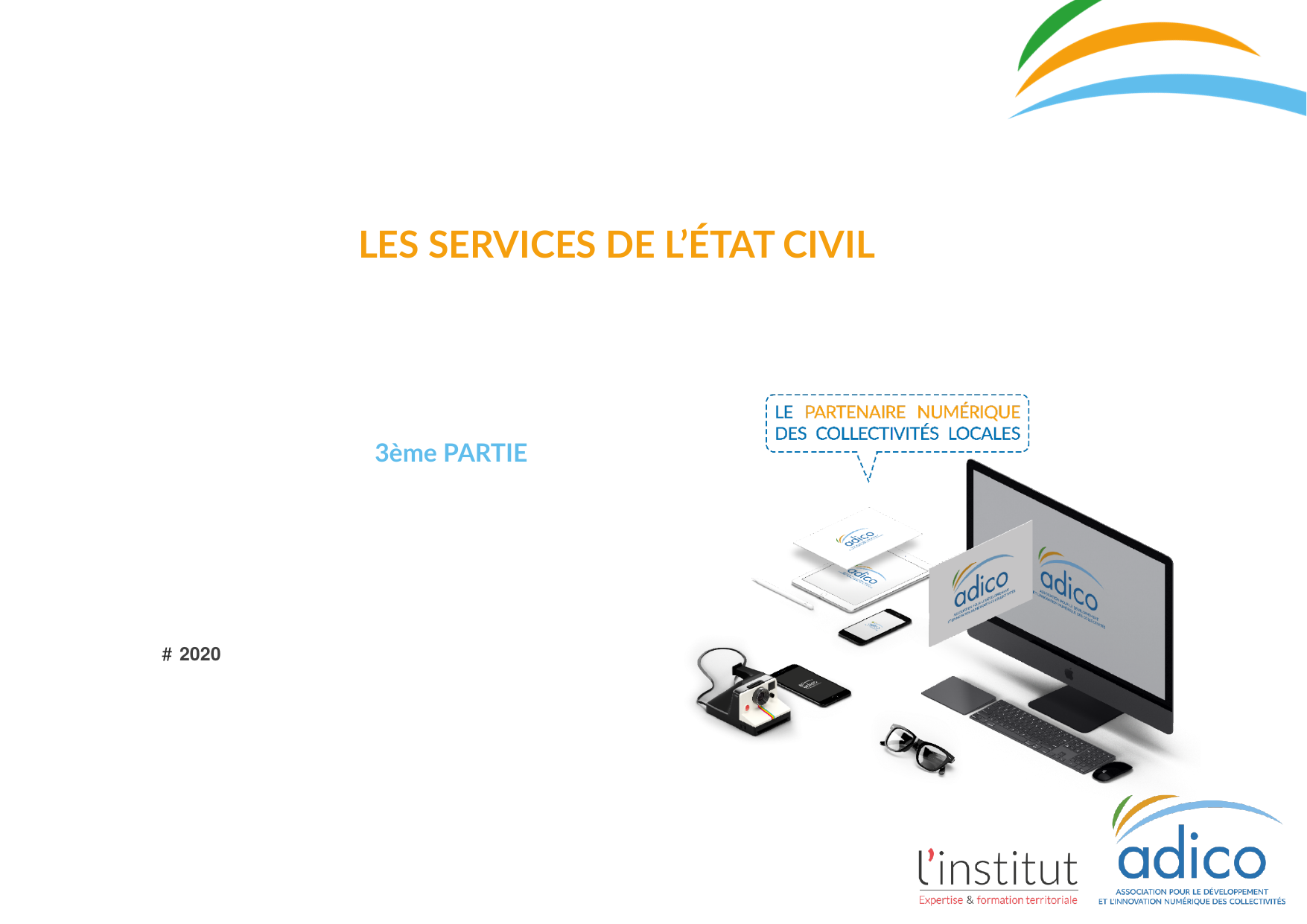

# Les services de l’état civil
3ème PARTIE
2020